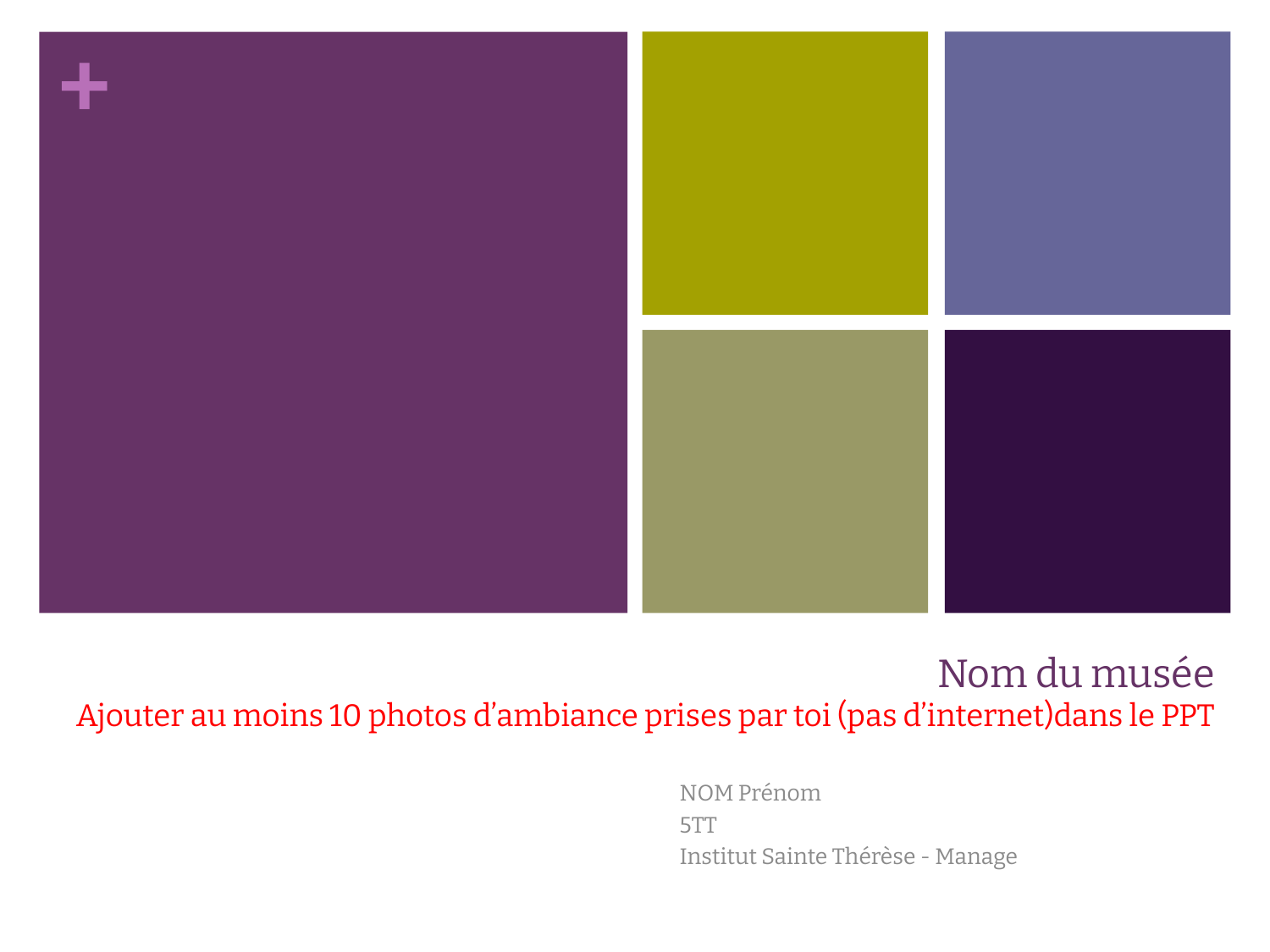

# Nom du musée Ajouter au moins 10 photos d’ambiance prises par toi (pas d’internet)dans le PPT
NOM Prénom
5TT
Institut Sainte Thérèse - Manage